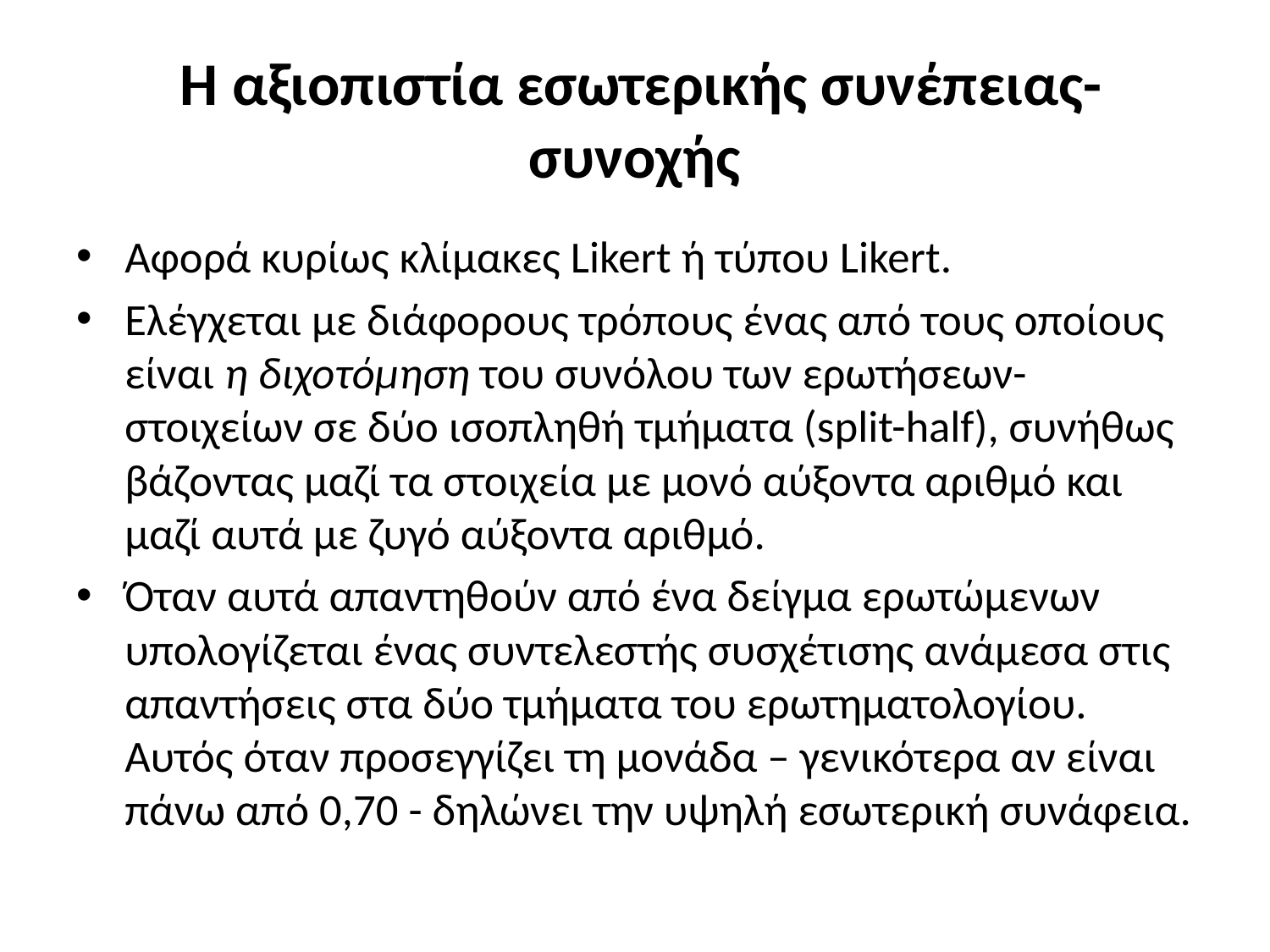

# Η αξιοπιστία εσωτερικής συνέπειας-συνοχής
Αφορά κυρίως κλίμακες Likert ή τύπου Likert.
Ελέγχεται με διάφορους τρόπους ένας από τους οποίους είναι η διχοτόμηση του συνόλου των ερωτήσεων-στοιχείων σε δύο ισοπληθή τμήματα (split-half), συνήθως βάζοντας μαζί τα στοιχεία με μονό αύξοντα αριθμό και μαζί αυτά με ζυγό αύξοντα αριθμό.
Όταν αυτά απαντηθούν από ένα δείγμα ερωτώμενων υπολογίζεται ένας συντελεστής συσχέτισης ανάμεσα στις απαντήσεις στα δύο τμήματα του ερωτηματολογίου. Αυτός όταν προσεγγίζει τη μονάδα – γενικότερα αν είναι πάνω από 0,70 - δηλώνει την υψηλή εσωτερική συνάφεια.